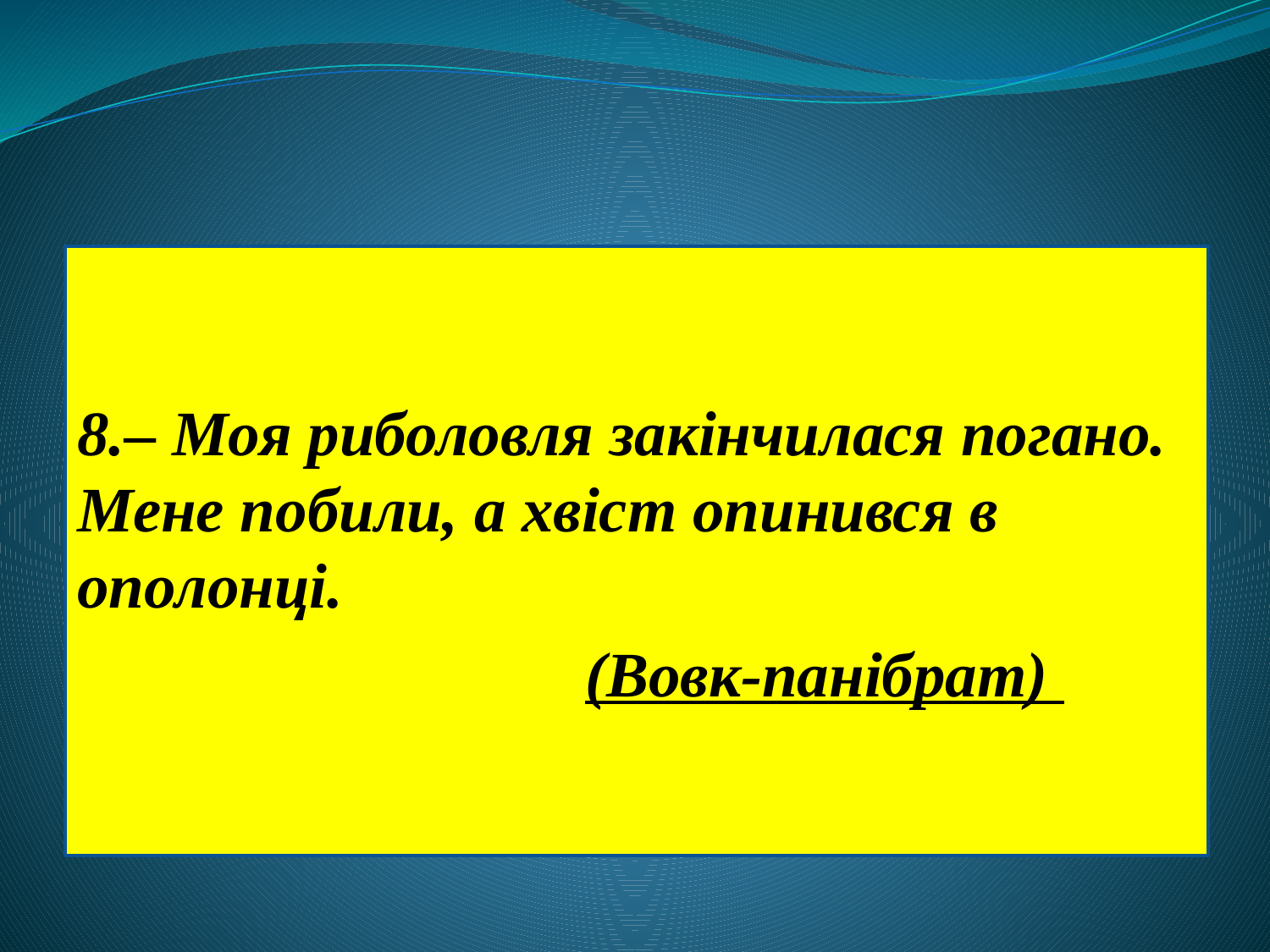

8.– Моя риболовля закінчилася погано. Мене побили, а хвіст опинився в ополонці.
				(Вовк-панібрат)